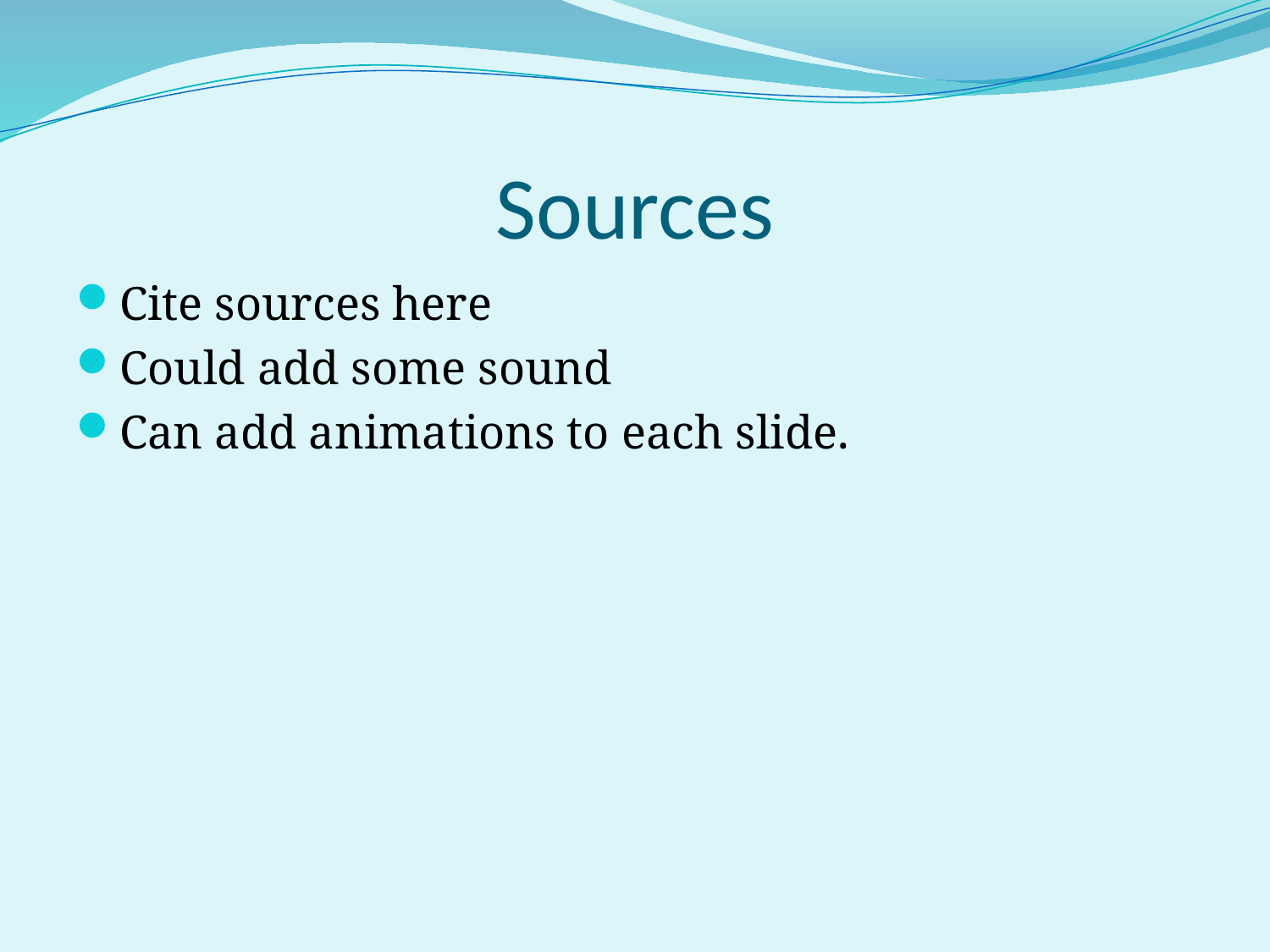

# Sources
Cite sources here
Could add some sound
Can add animations to each slide.